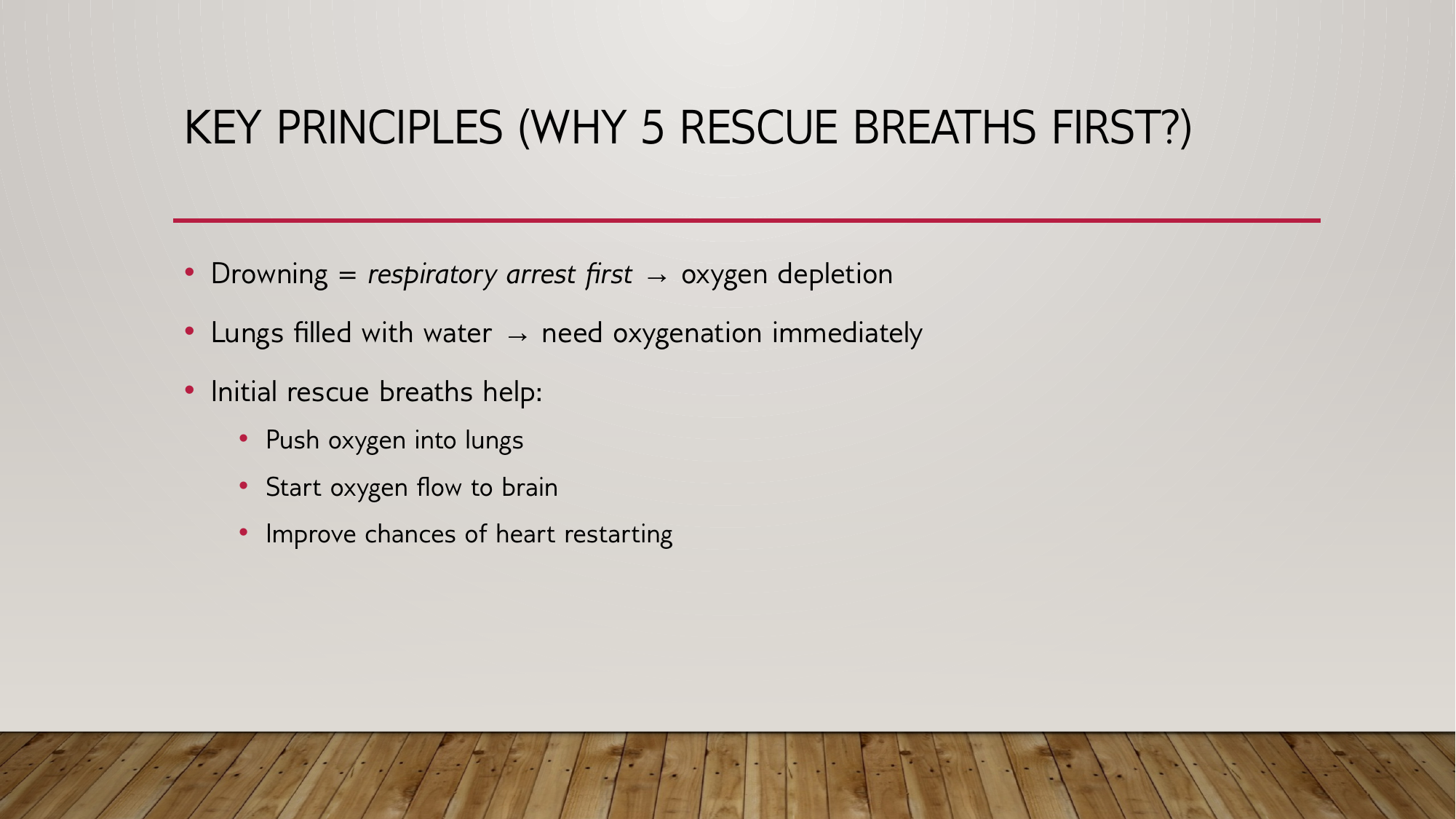

# Key Principles (Why 5 Rescue Breaths First?)
Drowning = respiratory arrest first → oxygen depletion
Lungs filled with water → need oxygenation immediately
Initial rescue breaths help:
Push oxygen into lungs
Start oxygen flow to brain
Improve chances of heart restarting